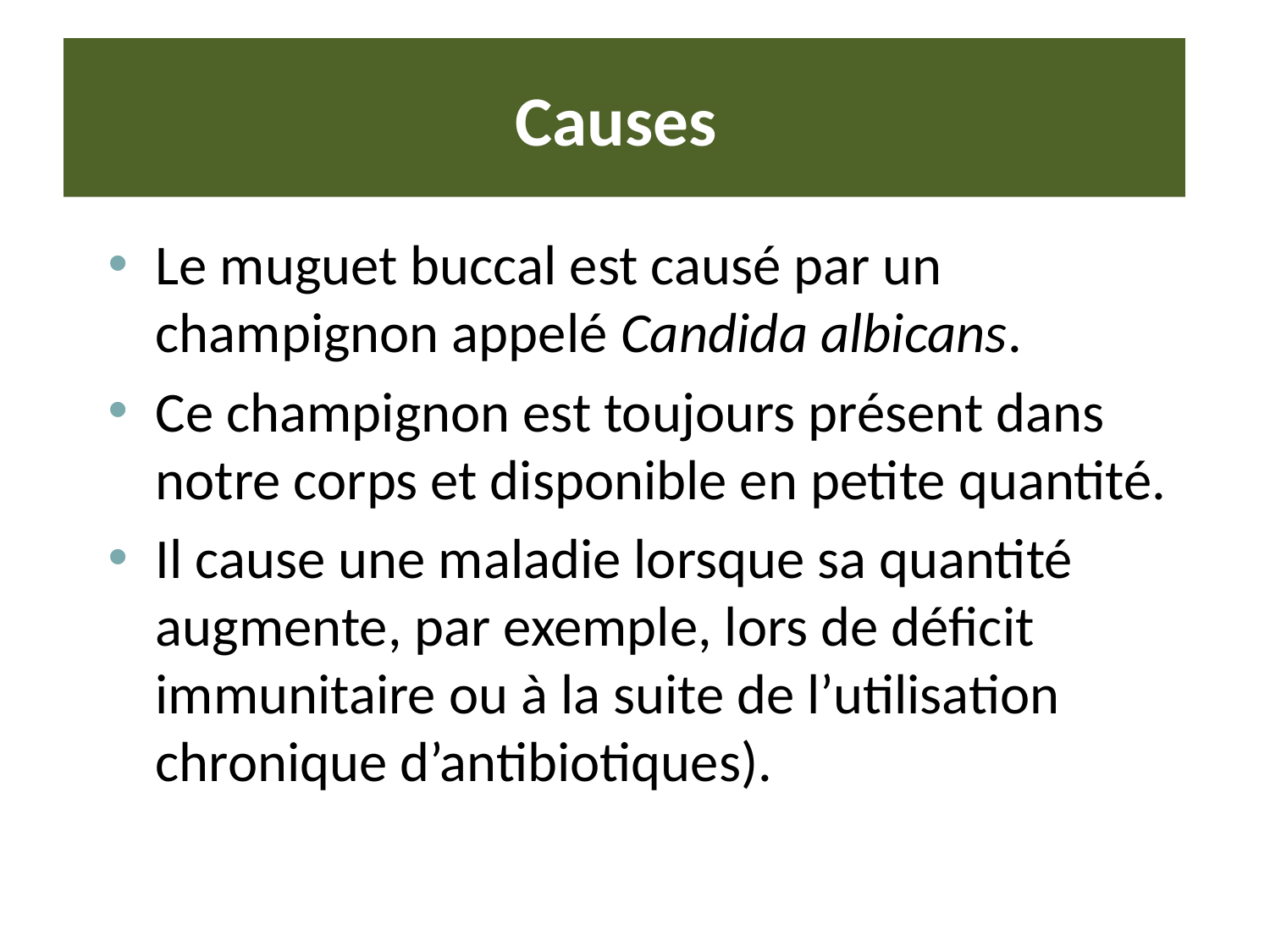

# Causes
Le muguet buccal est causé par un champignon appelé Candida albicans.
Ce champignon est toujours présent dans notre corps et disponible en petite quantité.
Il cause une maladie lorsque sa quantité augmente, par exemple, lors de déficit immunitaire ou à la suite de l’utilisation chronique d’antibiotiques).